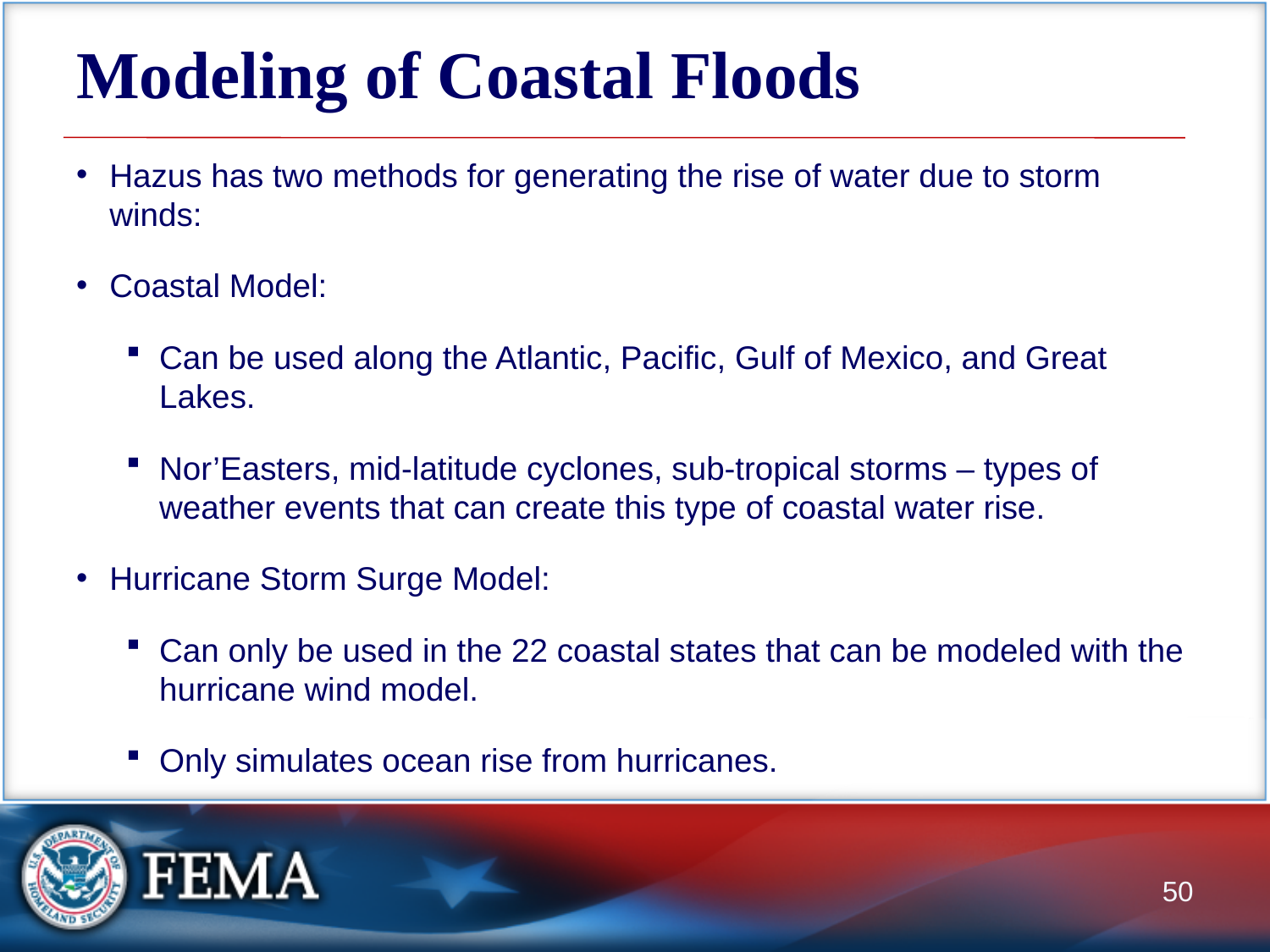

# Modeling of Coastal Floods
Hazus has two methods for generating the rise of water due to storm winds:
Coastal Model:
Can be used along the Atlantic, Pacific, Gulf of Mexico, and Great Lakes.
Nor’Easters, mid-latitude cyclones, sub-tropical storms – types of weather events that can create this type of coastal water rise.
Hurricane Storm Surge Model:
Can only be used in the 22 coastal states that can be modeled with the hurricane wind model.
Only simulates ocean rise from hurricanes.
50